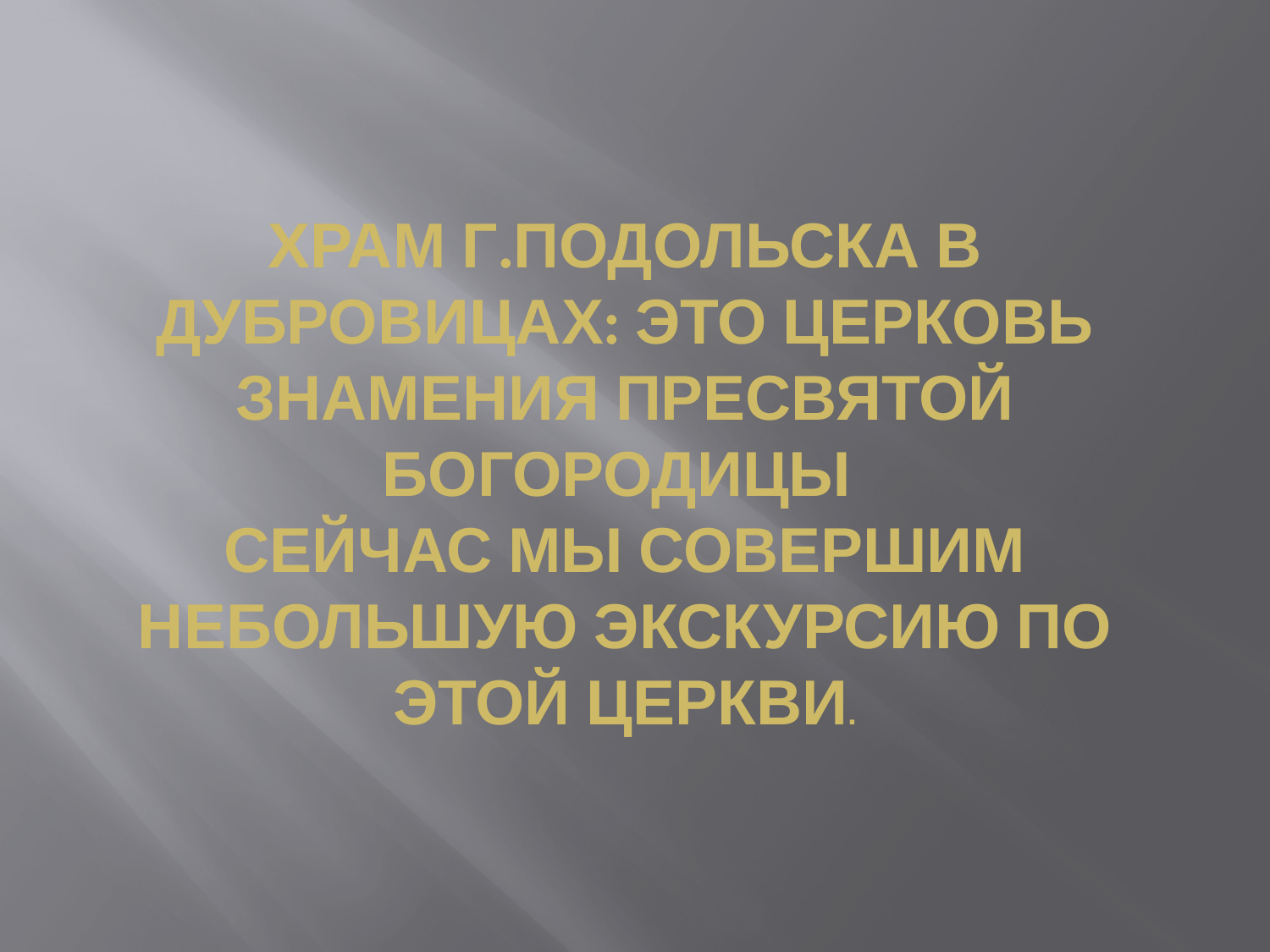

Храм г.Подольска в Дубровицах: это Церковь Знамения Пресвятой Богородицы
Сейчас мы совершим небольшую экскурсию по этой церкви.